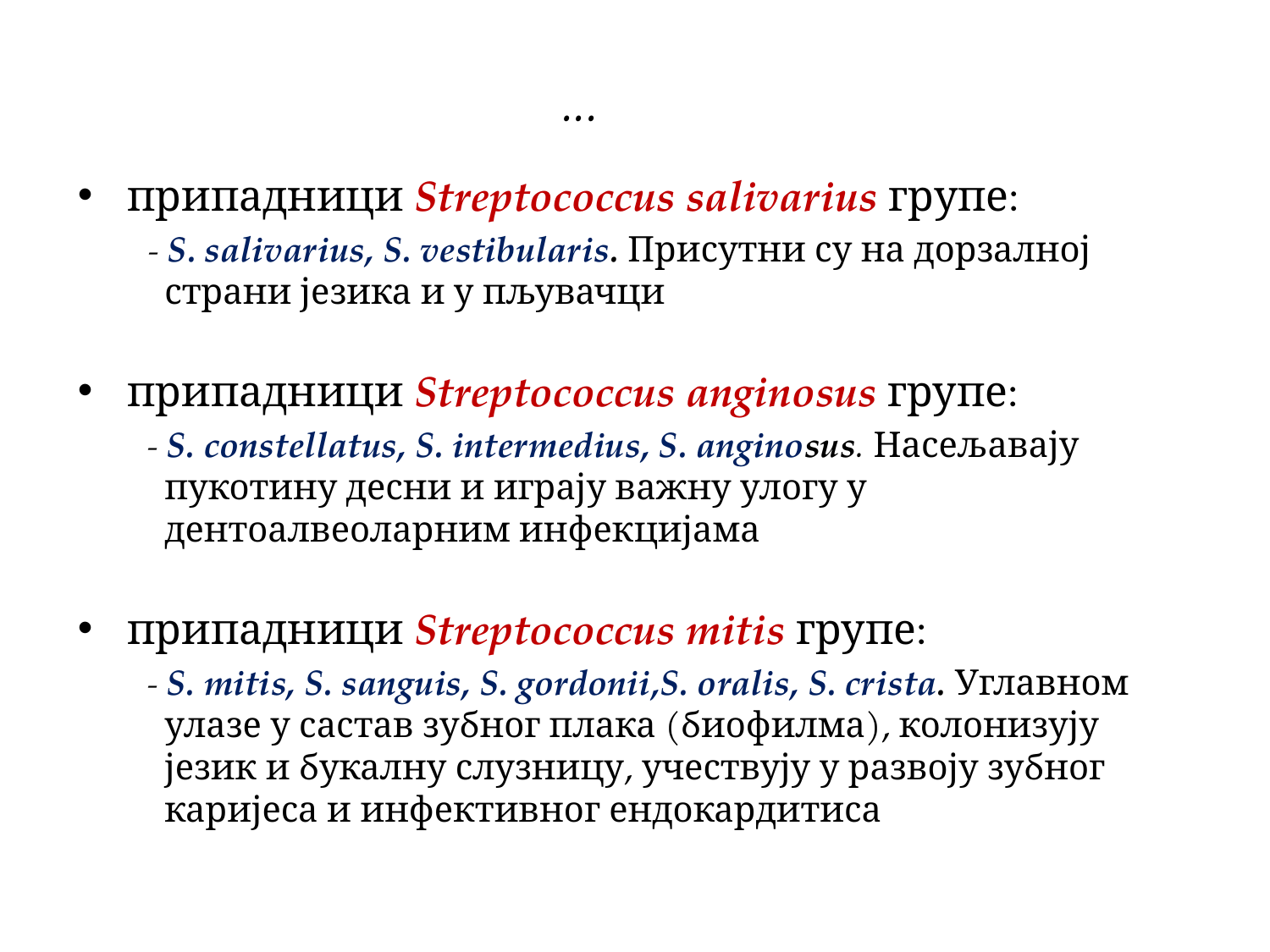

...

припадници Streptococcus salivarius групе:
 - S. salivarius, S. vestibularis. Присутни су на дорзалној страни језика и у пљувачци

припадници Streptococcus anginosus групе:
 - S. constellatus, S. intermedius, S. anginosus. Насељавају пукотину десни и играју важну улогу у дентоалвеоларним инфекцијама

припадници Streptococcus mitis групе:
 - S. mitis, S. sanguis, S. gordonii,S. oralis, S. crista. Углавном улазе у састав зубног плака (биофилма), колонизују језик и букалну слузницу, учествују у развоју зубног каријеса и инфективног ендокардитиса